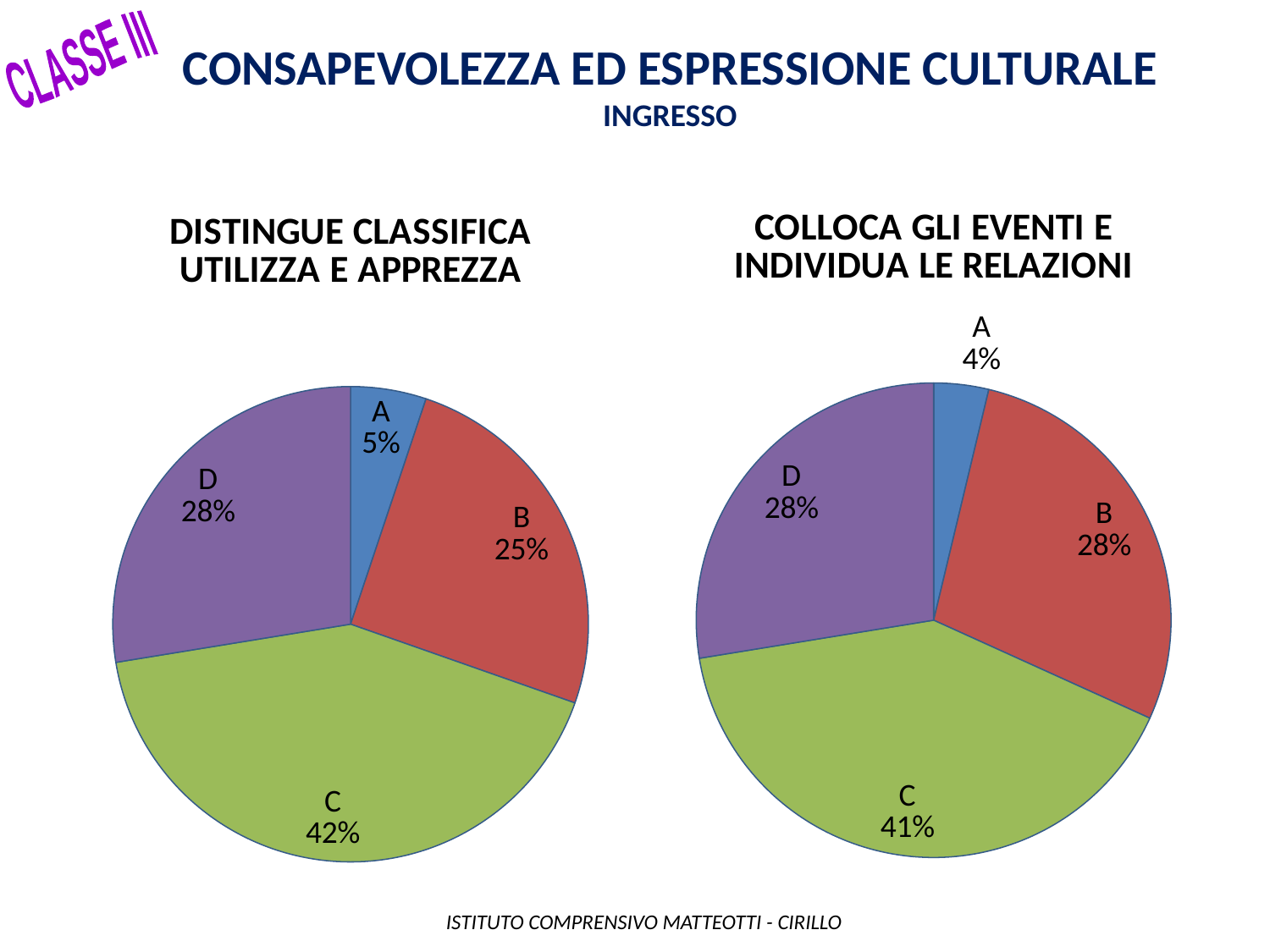

Consapevolezza ed espressione culturale
INGRESSO
CLASSE III

### Chart: COLLOCA GLI EVENTI E INDIVIDUA LE RELAZIONI

| Category |  |
|---|---|
| A | 8.0 |
| B | 60.0 |
| C | 87.0 |
| D | 59.0 |

### Chart: DISTINGUE CLASSIFICA UTILIZZA E APPREZZA

| Category |  |
|---|---|
| A | 11.0 |
| B | 54.0 |
| C | 90.0 |
| D | 59.0 |
 ISTITUTO COMPRENSIVO MATTEOTTI - CIRILLO